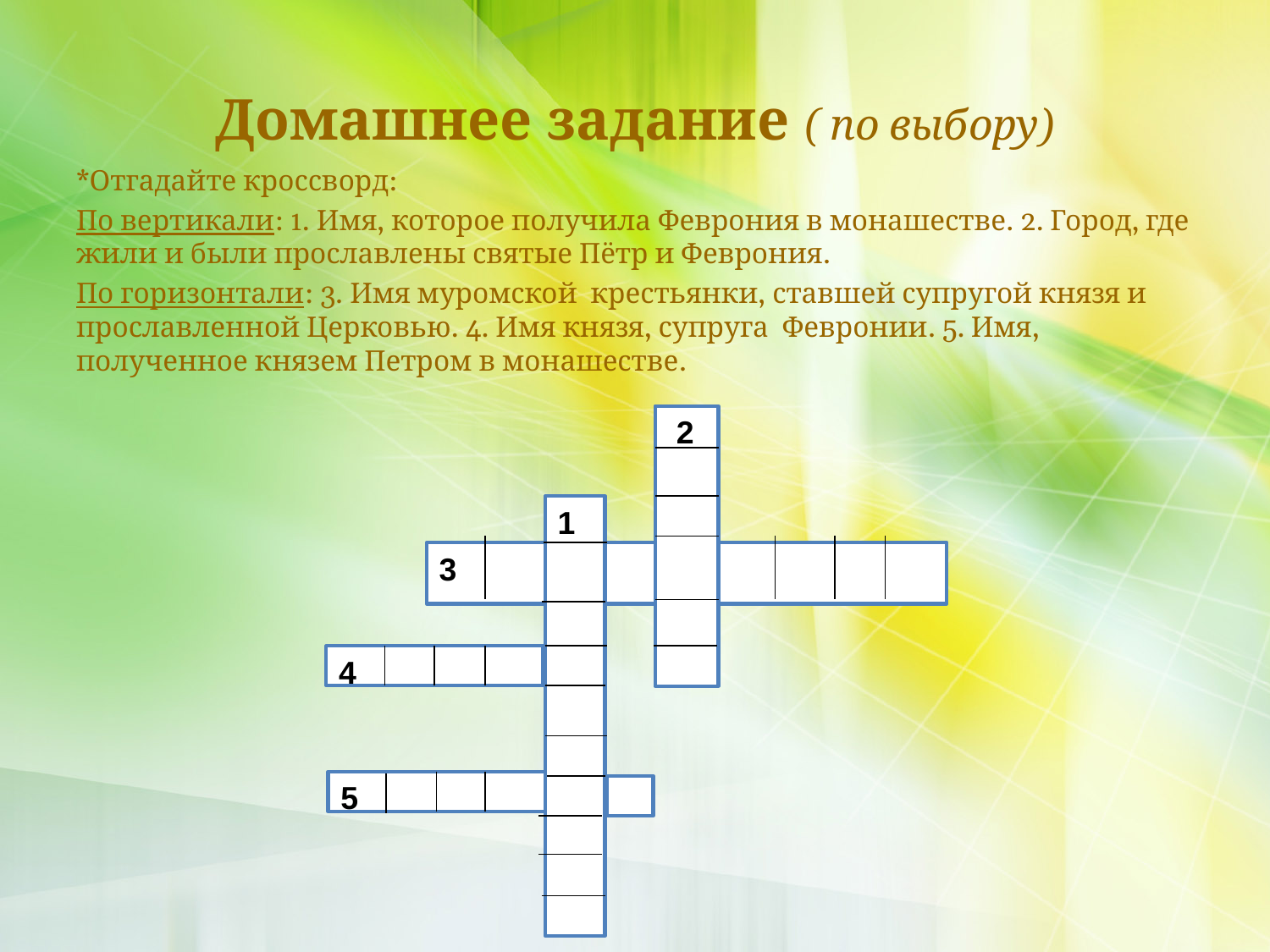

# Домашнее задание ( по выбору)
*Отгадайте кроссворд:
По вертикали: 1. Имя, которое получила Феврония в монашестве. 2. Город, где жили и были прославлены святые Пётр и Феврония.
По горизонтали: 3. Имя муромской  крестьянки, ставшей супругой князя и прославленной Церковью. 4. Имя князя, супруга  Февронии. 5. Имя, полученное князем Петром в монашестве.

 2
1
3
4
5